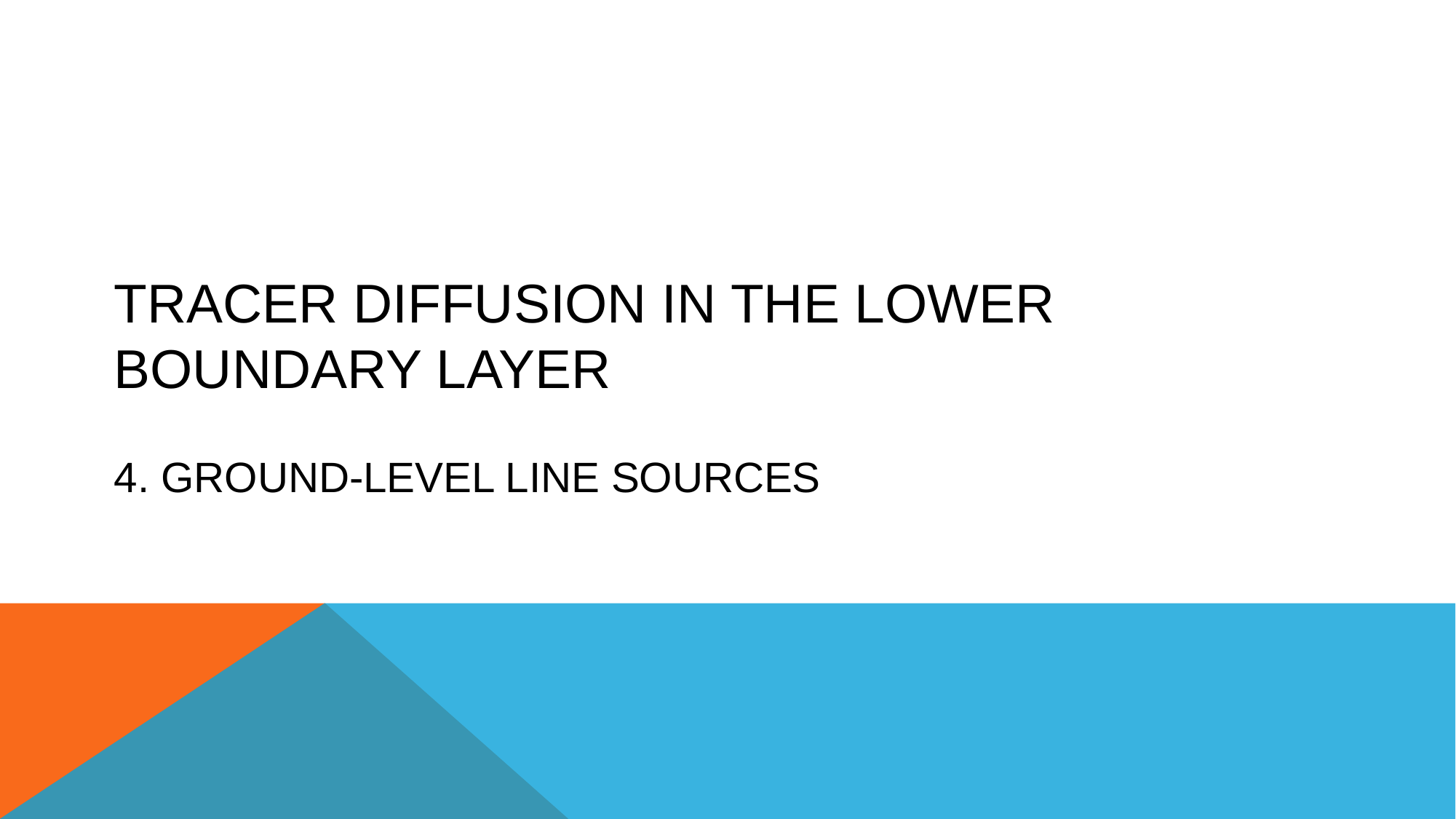

# Tracer diffusion in the lower boundary layer 4. Ground-level line sources